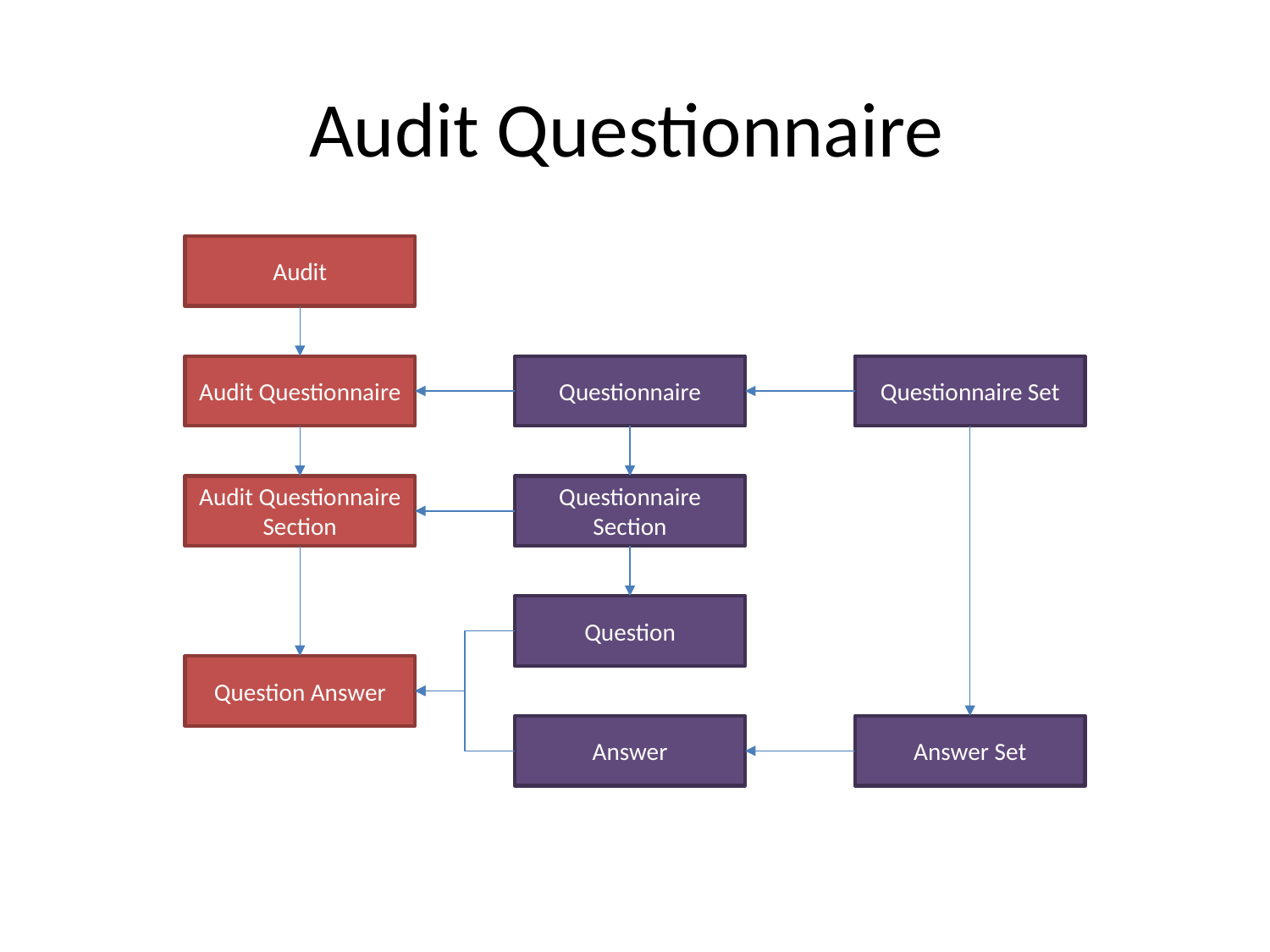

# Audit Questionnaire
Audit
Audit Questionnaire
Questionnaire
Questionnaire Set
Audit Questionnaire Section
Questionnaire Section
Question
Question Answer
Answer
Answer Set